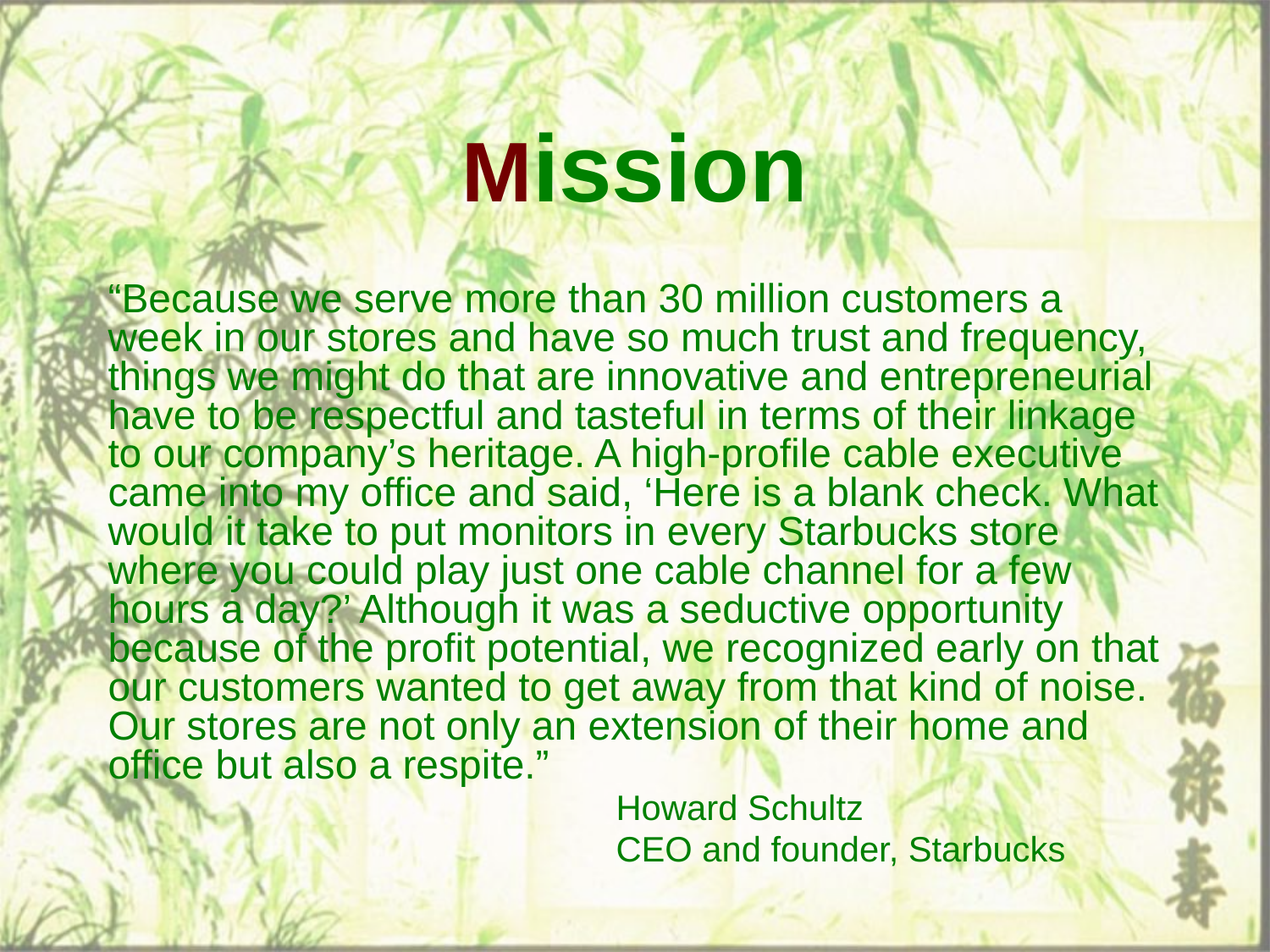

# Mission
“Because we serve more than 30 million customers a week in our stores and have so much trust and frequency, things we might do that are innovative and entrepreneurial have to be respectful and tasteful in terms of their linkage to our company’s heritage. A high-profile cable executive came into my office and said, ‘Here is a blank check. What would it take to put monitors in every Starbucks store where you could play just one cable channel for a few hours a day?’ Although it was a seductive opportunity because of the profit potential, we recognized early on that our customers wanted to get away from that kind of noise. Our stores are not only an extension of their home and office but also a respite.”
				Howard Schultz
				CEO and founder, Starbucks